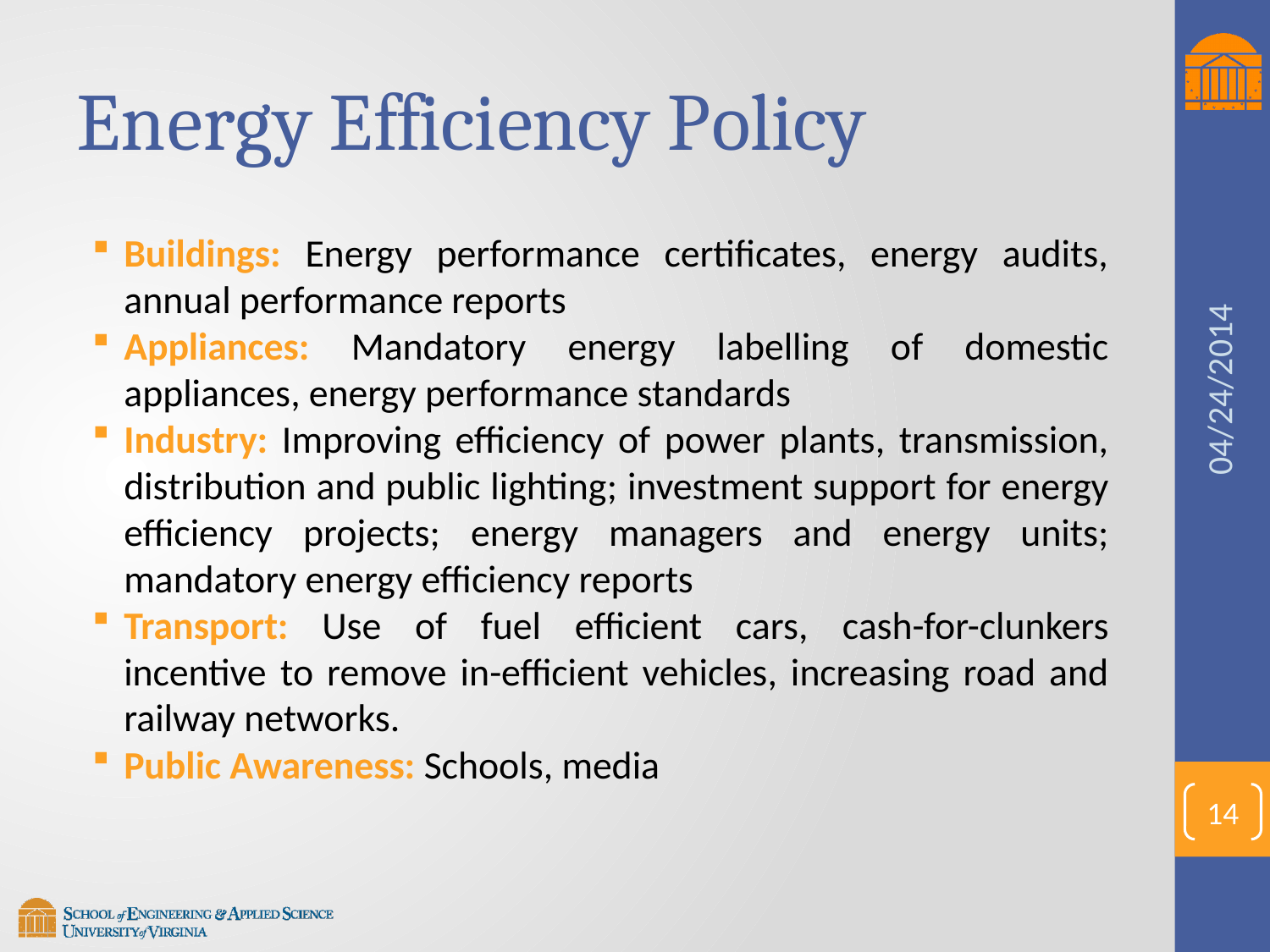

# Energy Efficiency Policy
Buildings: Energy performance certificates, energy audits, annual performance reports
Appliances: Mandatory energy labelling of domestic appliances, energy performance standards
Industry: Improving efficiency of power plants, transmission, distribution and public lighting; investment support for energy efficiency projects; energy managers and energy units; mandatory energy efficiency reports
Transport: Use of fuel efficient cars, cash-for-clunkers incentive to remove in-efficient vehicles, increasing road and railway networks.
Public Awareness: Schools, media
04/24/2014
14